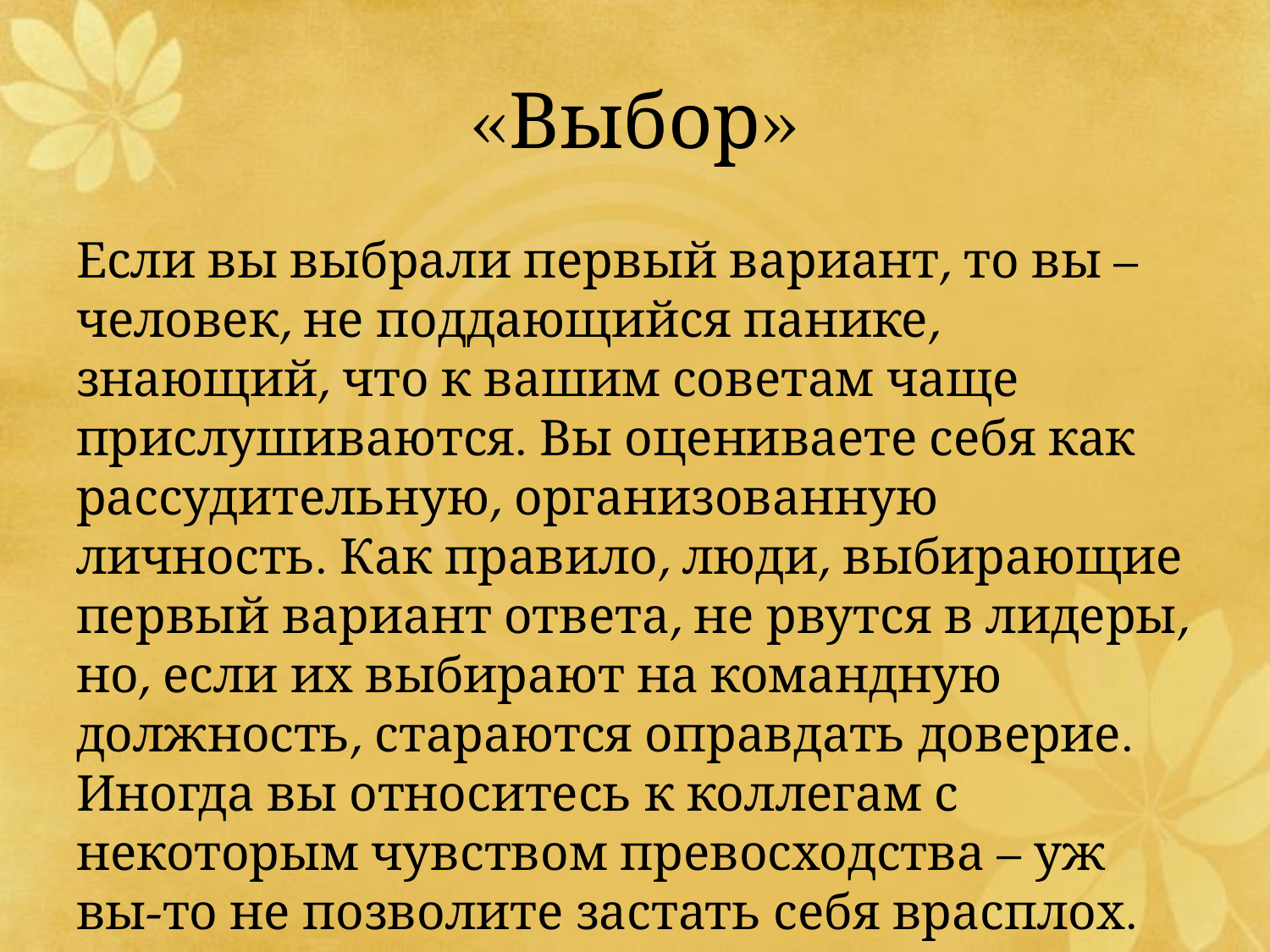

# «Выбор»
Если вы выбрали первый вариант, то вы – человек, не поддающийся панике, знающий, что к вашим советам чаще прислушиваются. Вы оцениваете себя как рассудительную, организованную личность. Как правило, люди, выбирающие первый вариант ответа, не рвутся в лидеры, но, если их выбирают на командную должность, стараются оправдать доверие. Иногда вы относитесь к коллегам с некоторым чувством превосходства – уж вы-то не позволите застать себя врасплох.